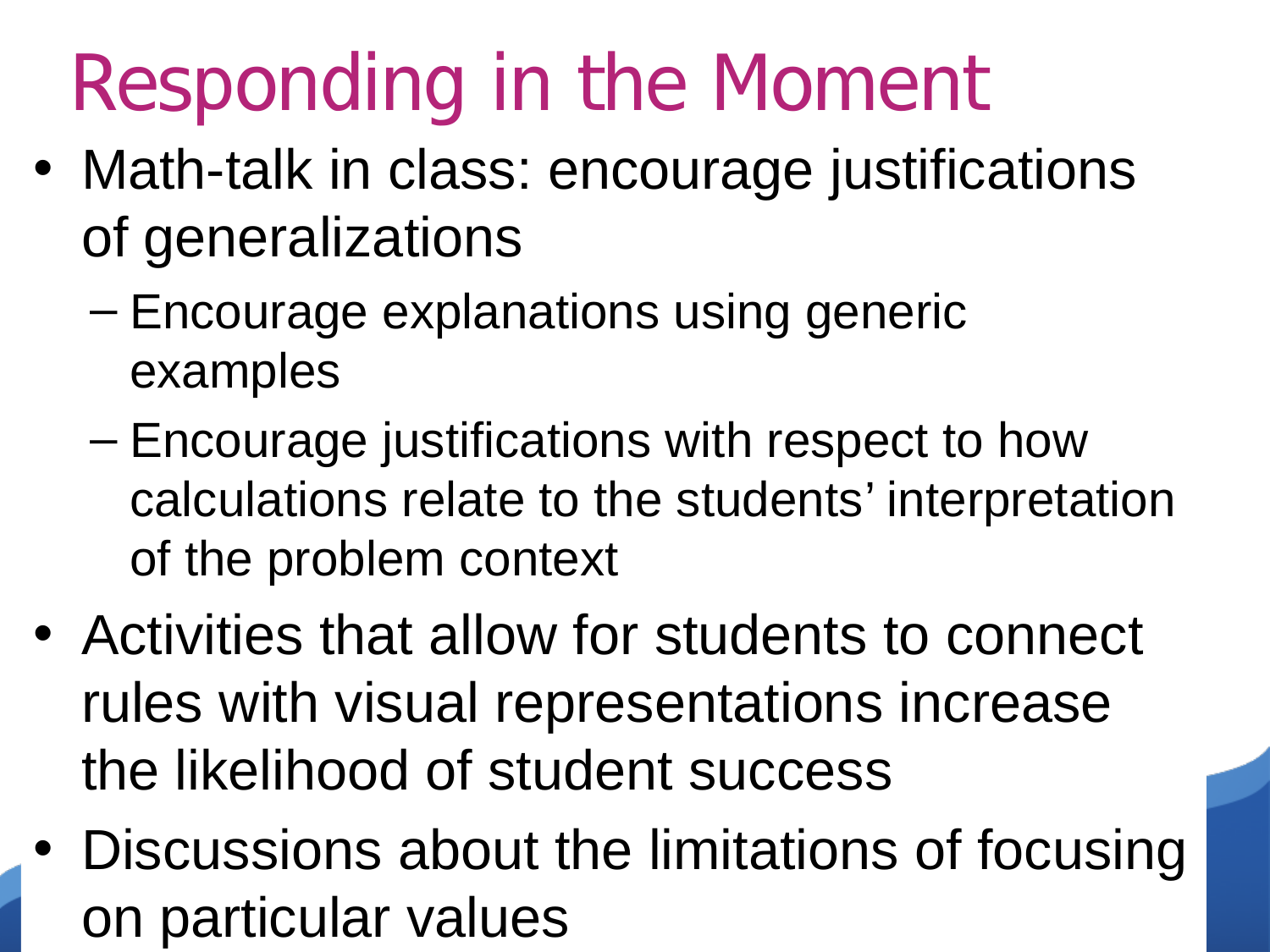

Responding in the Moment
Math-talk in class: encourage justifications of generalizations
Encourage explanations using generic examples
Encourage justifications with respect to how calculations relate to the students’ interpretation of the problem context
Activities that allow for students to connect rules with visual representations increase the likelihood of student success
Discussions about the limitations of focusing on particular values